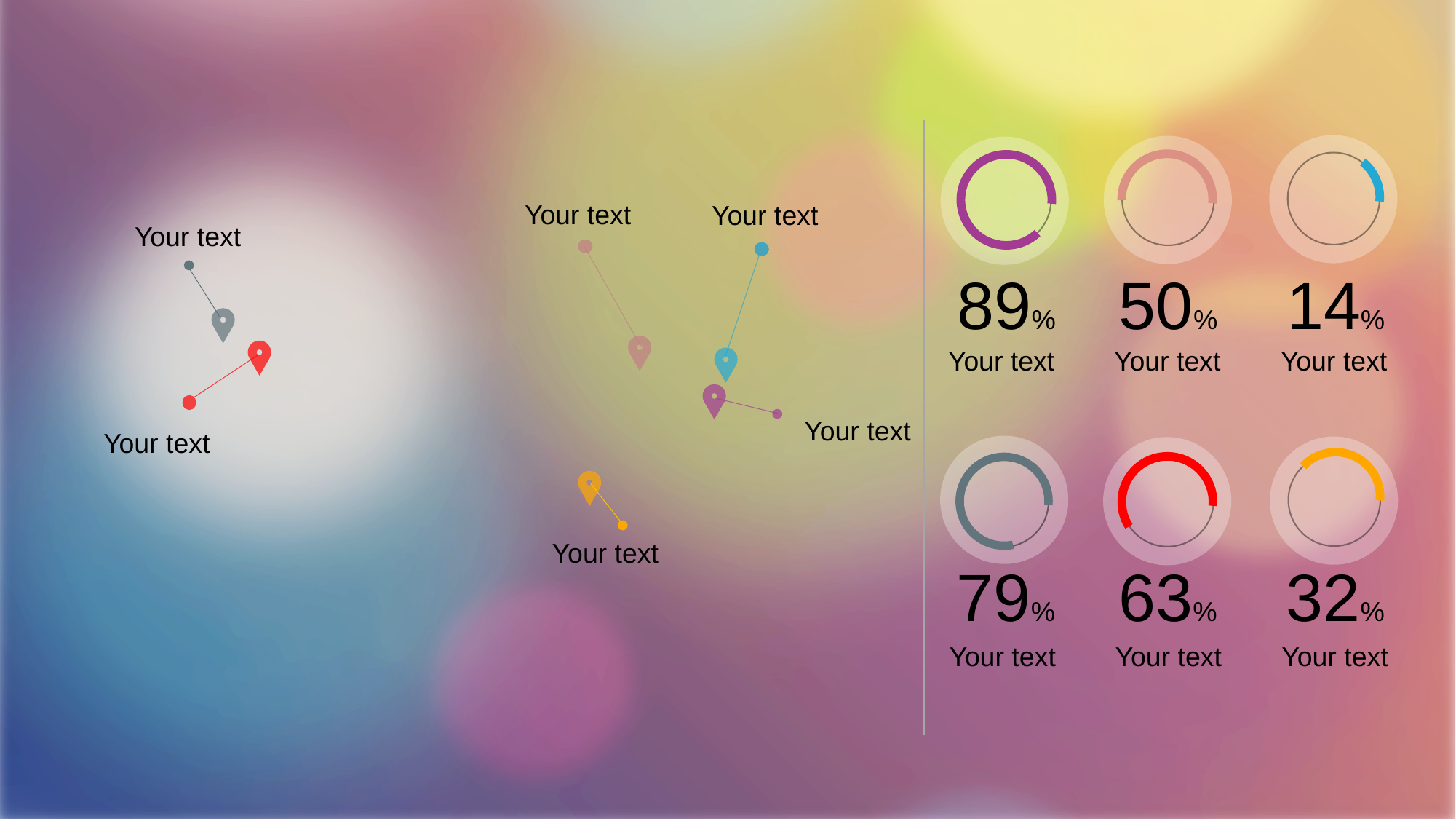

### Chart

| Category |
|---|

Your text
Your text
Your text

89%
50%
14%
Your text
Your text
Your text
Your text
Your text

### Chart

| Category |
|---|

### Chart

| Category |
|---|

Your text
79%
63%
32%
Your text
Your text
Your text